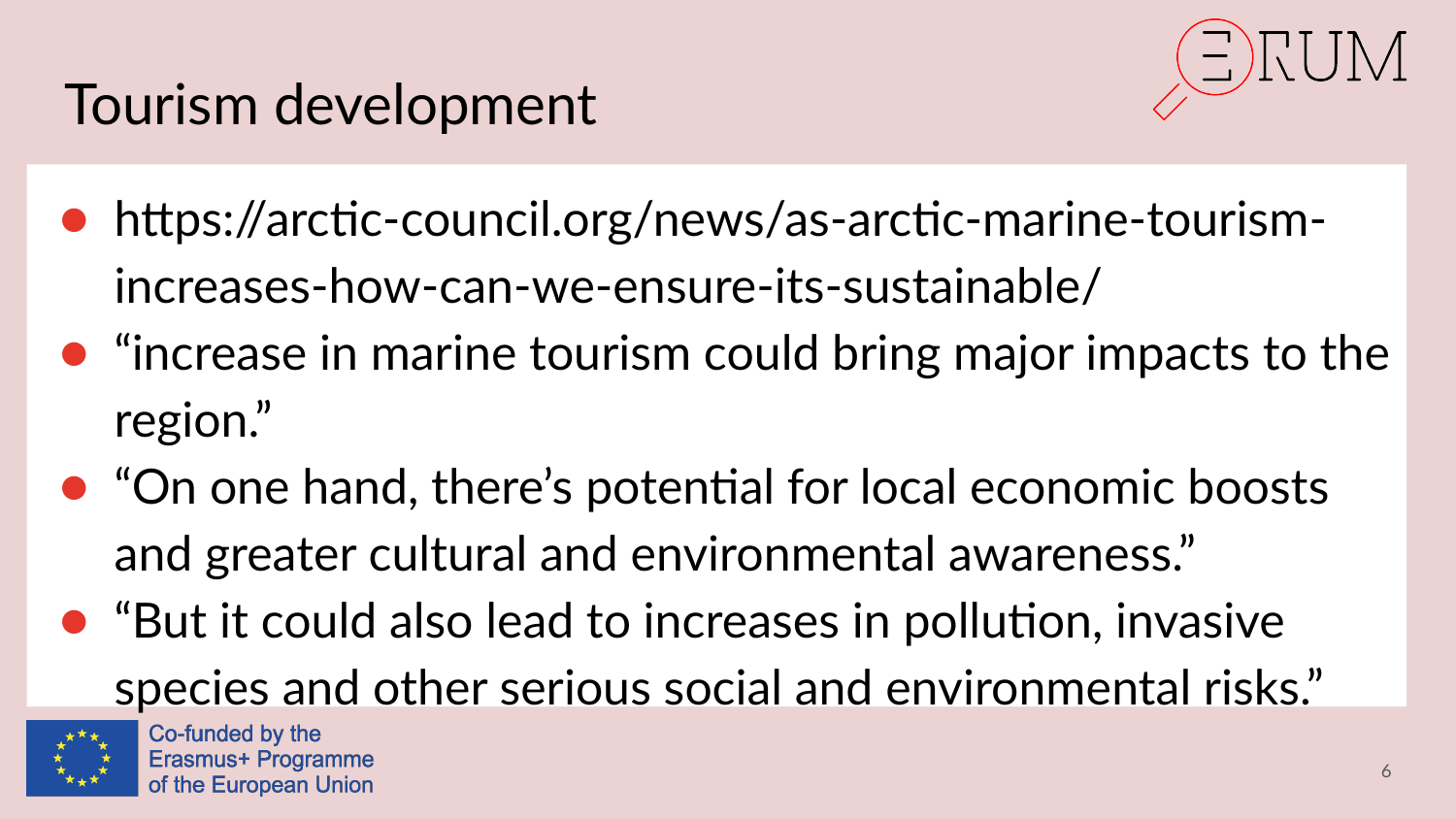

# Tourism development
https://arctic-council.org/news/as-arctic-marine-tourism-increases-how-can-we-ensure-its-sustainable/
“increase in marine tourism could bring major impacts to the region.”
“On one hand, there’s potential for local economic boosts and greater cultural and environmental awareness.”
“But it could also lead to increases in pollution, invasive species and other serious social and environmental risks.”
6